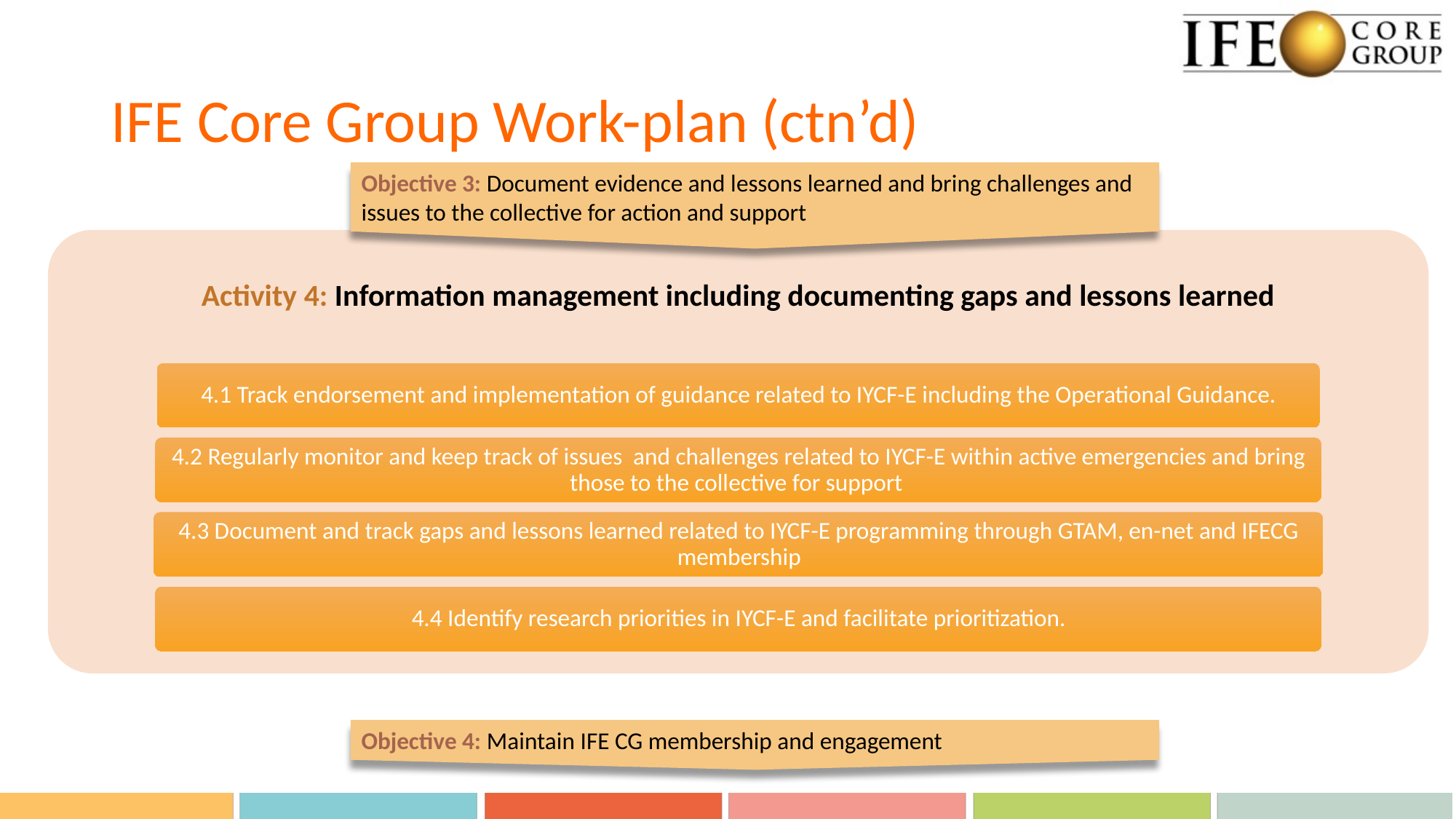

# IFE Core Group Work-plan (ctn’d)
Objective 3: Document evidence and lessons learned and bring challenges and issues to the collective for action and support
Activity 4: Information management including documenting gaps and lessons learned
4.1 Track endorsement and implementation of guidance related to IYCF-E including the Operational Guidance.
4.2 Regularly monitor and keep track of issues  and challenges related to IYCF-E within active emergencies and bring those to the collective for support
4.3 Document and track gaps and lessons learned related to IYCF-E programming through GTAM, en-net and IFECG membership
4.4 Identify research priorities in IYCF-E and facilitate prioritization.
Objective 4: Maintain IFE CG membership and engagement